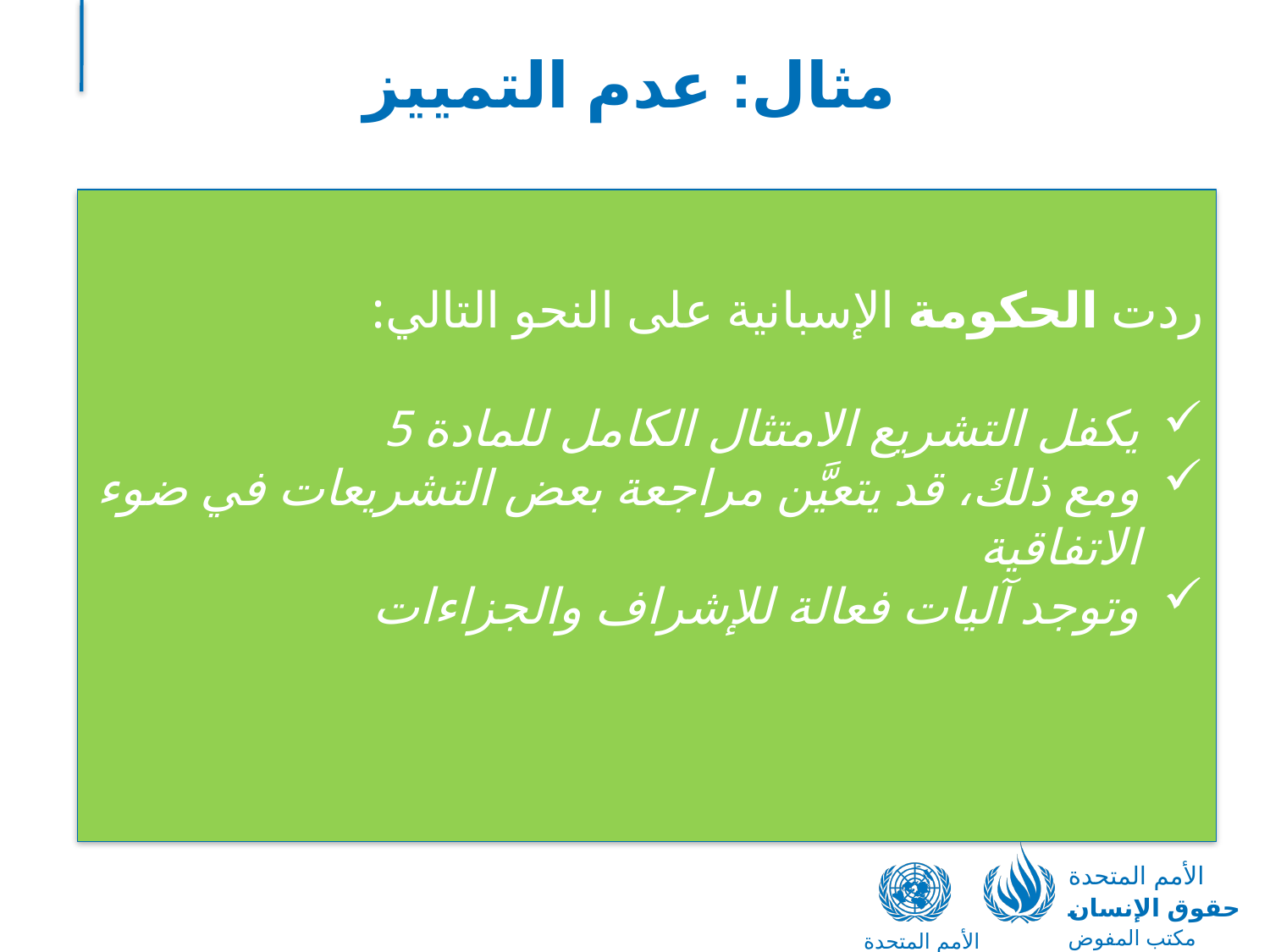

# مثال: عدم التمييز

ردت الحكومة الإسبانية على النحو التالي:

يكفل التشريع الامتثال الكامل للمادة 5
ومع ذلك، قد يتعيَّن مراجعة بعض التشريعات في ضوء الاتفاقية
وتوجد آليات فعالة للإشراف والجزاءات

الأمم المتحدة
حقوق الإنسان
مكتب المفوض السامي
الأمم المتحدة